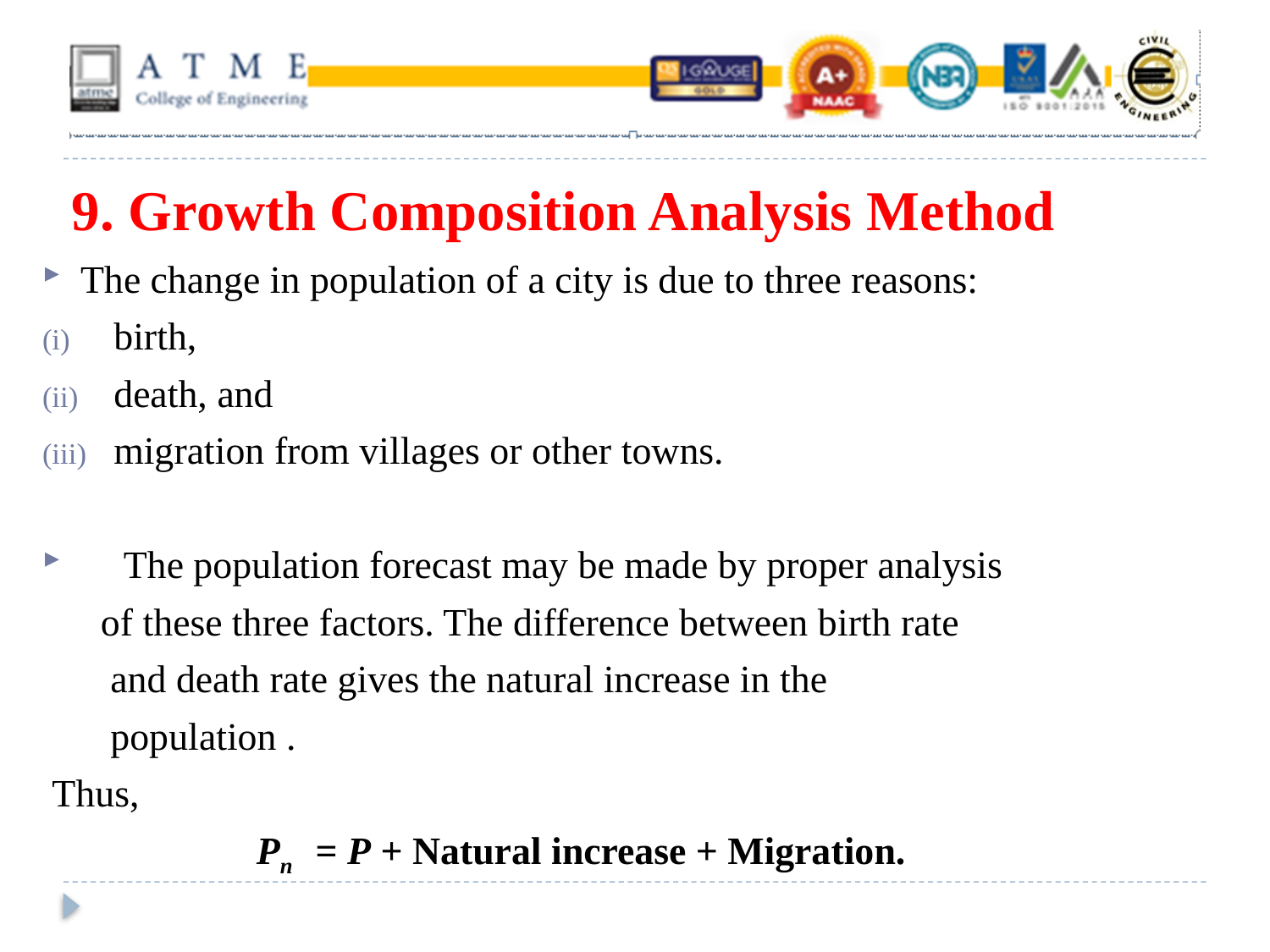

# 9. Growth Composition Analysis Method
The change in population of a city is due to three reasons:
birth,
death, and
migration from villages or other towns.

 The population forecast may be made by proper analysis
      of these three factors. The difference between birth rate
       and death rate gives the natural increase in the
       population .
 Thus,
                      Pn    = P + Natural increase + Migration.